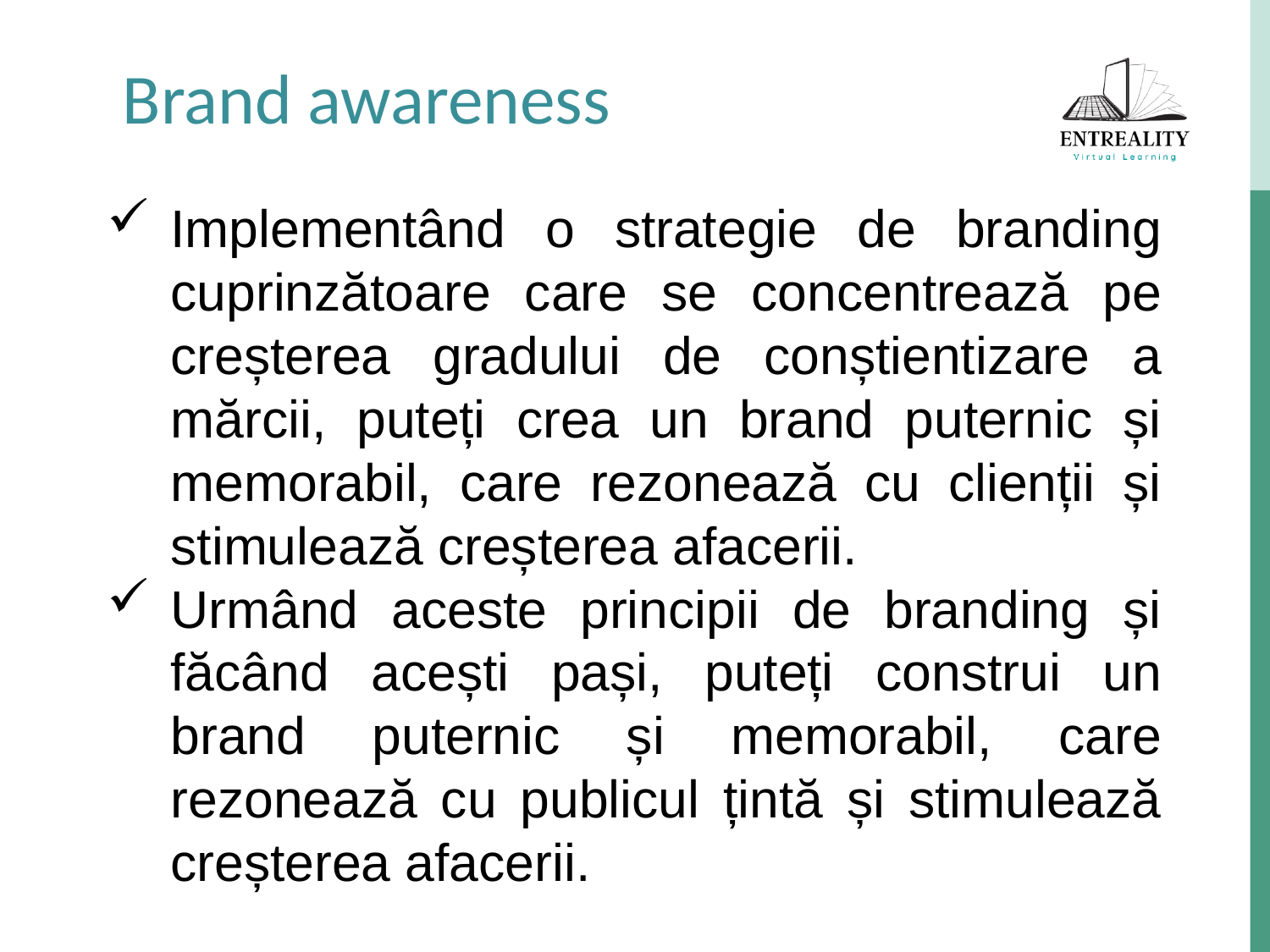

Brand awareness

Implementând o strategie de branding cuprinzătoare care se concentrează pe creșterea gradului de conștientizare a mărcii, puteți crea un brand puternic și memorabil, care rezonează cu clienții și stimulează creșterea afacerii.
Urmând aceste principii de branding și făcând acești pași, puteți construi un brand puternic și memorabil, care rezonează cu publicul țintă și stimulează creșterea afacerii.